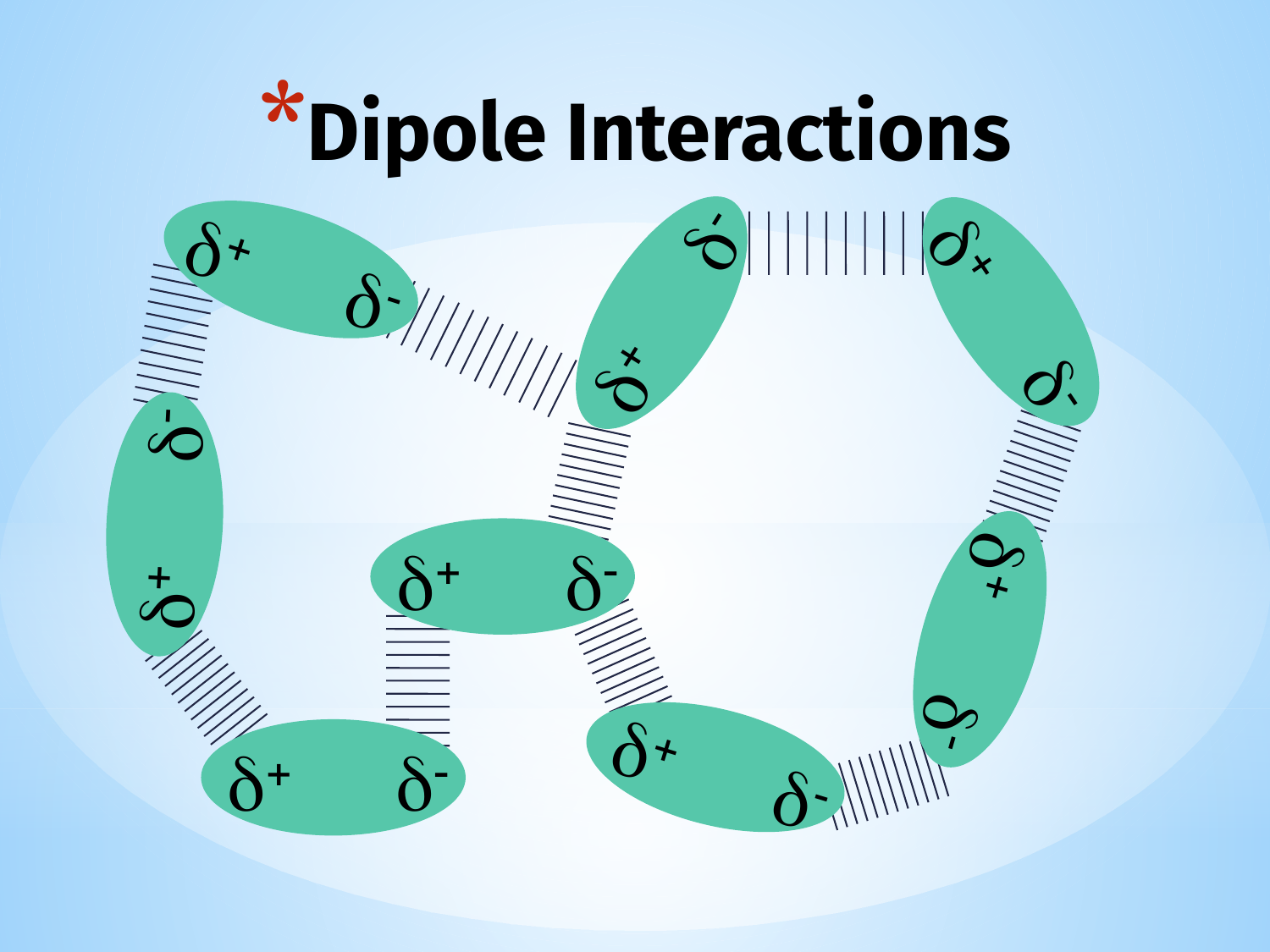

# Dipole Interactions

δ+	  δ−

δ+	  δ−

δ+	  δ−

δ+	  δ−

δ+	  δ−

δ+	  δ−

δ+	  δ−
δ+	  δ−